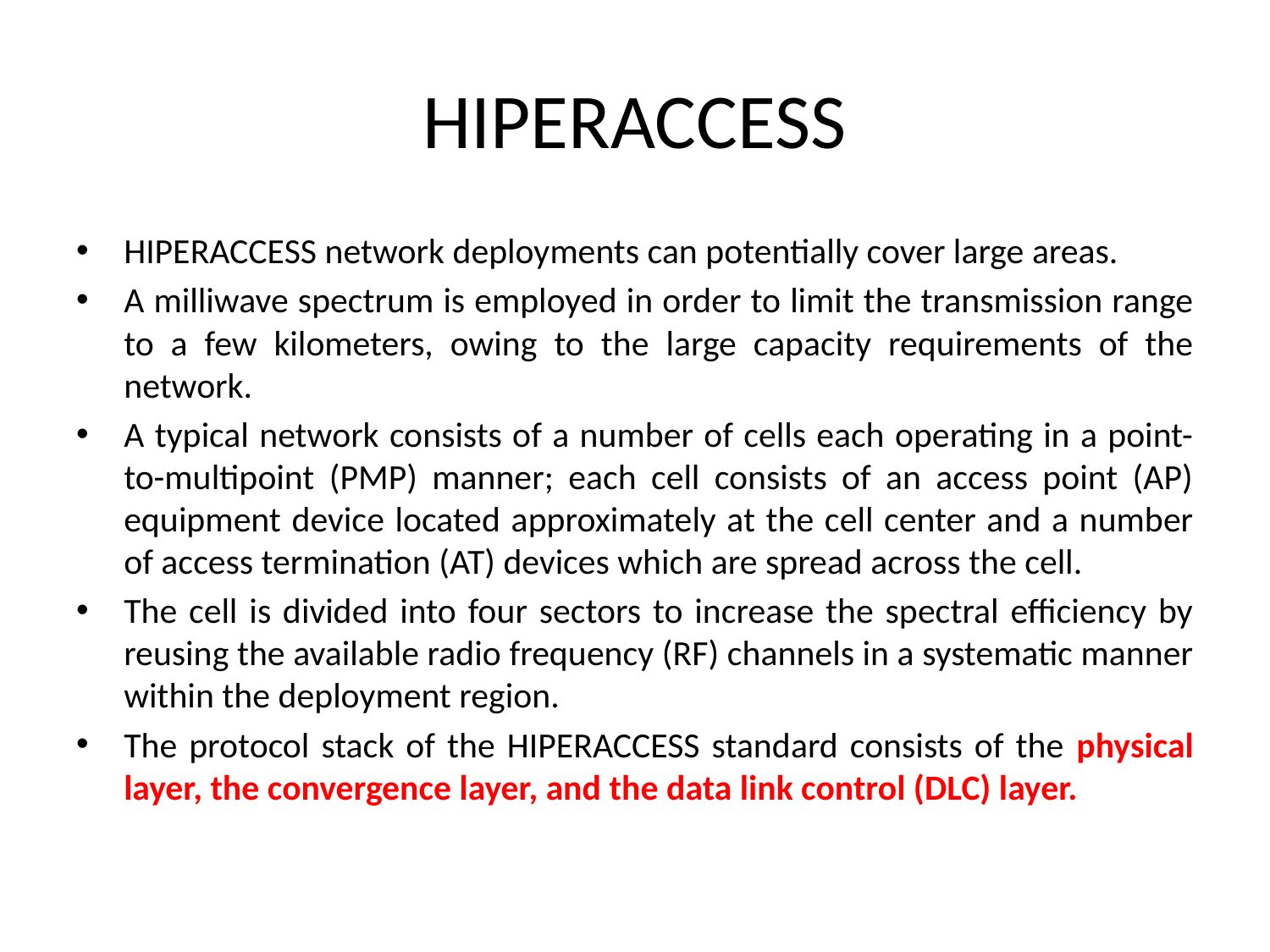

# HIPERACCESS
HIPERACCESS network deployments can potentially cover large areas.
A milliwave spectrum is employed in order to limit the transmission range to a few kilometers, owing to the large capacity requirements of the network.
A typical network consists of a number of cells each operating in a point-to-multipoint (PMP) manner; each cell consists of an access point (AP) equipment device located approximately at the cell center and a number of access termination (AT) devices which are spread across the cell.
The cell is divided into four sectors to increase the spectral efficiency by reusing the available radio frequency (RF) channels in a systematic manner within the deployment region.
The protocol stack of the HIPERACCESS standard consists of the physical layer, the convergence layer, and the data link control (DLC) layer.